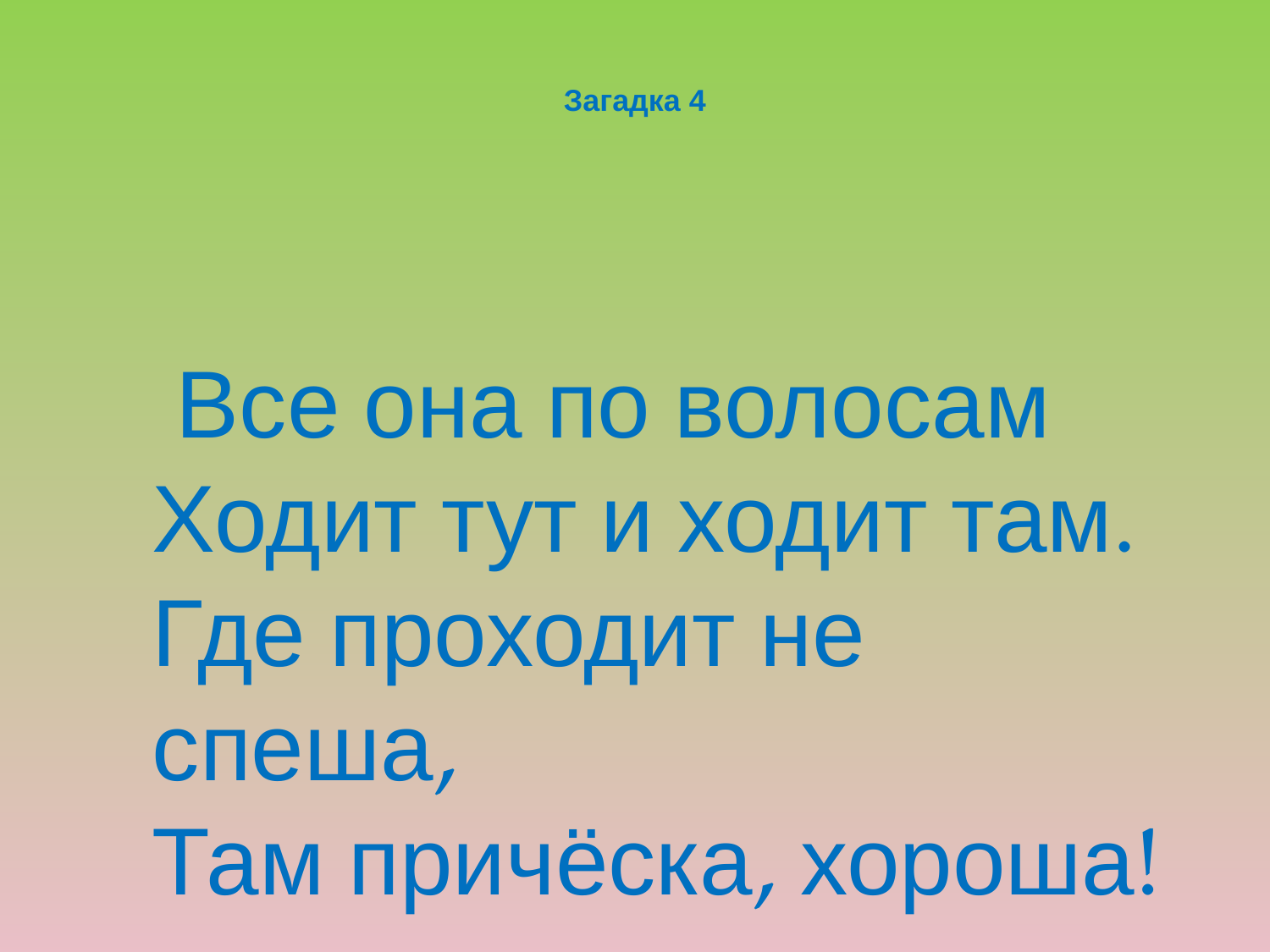

# Загадка 4
 Все она по волосам
Ходит тут и ходит там.
Где проходит не спеша,
Там причёска, хороша!